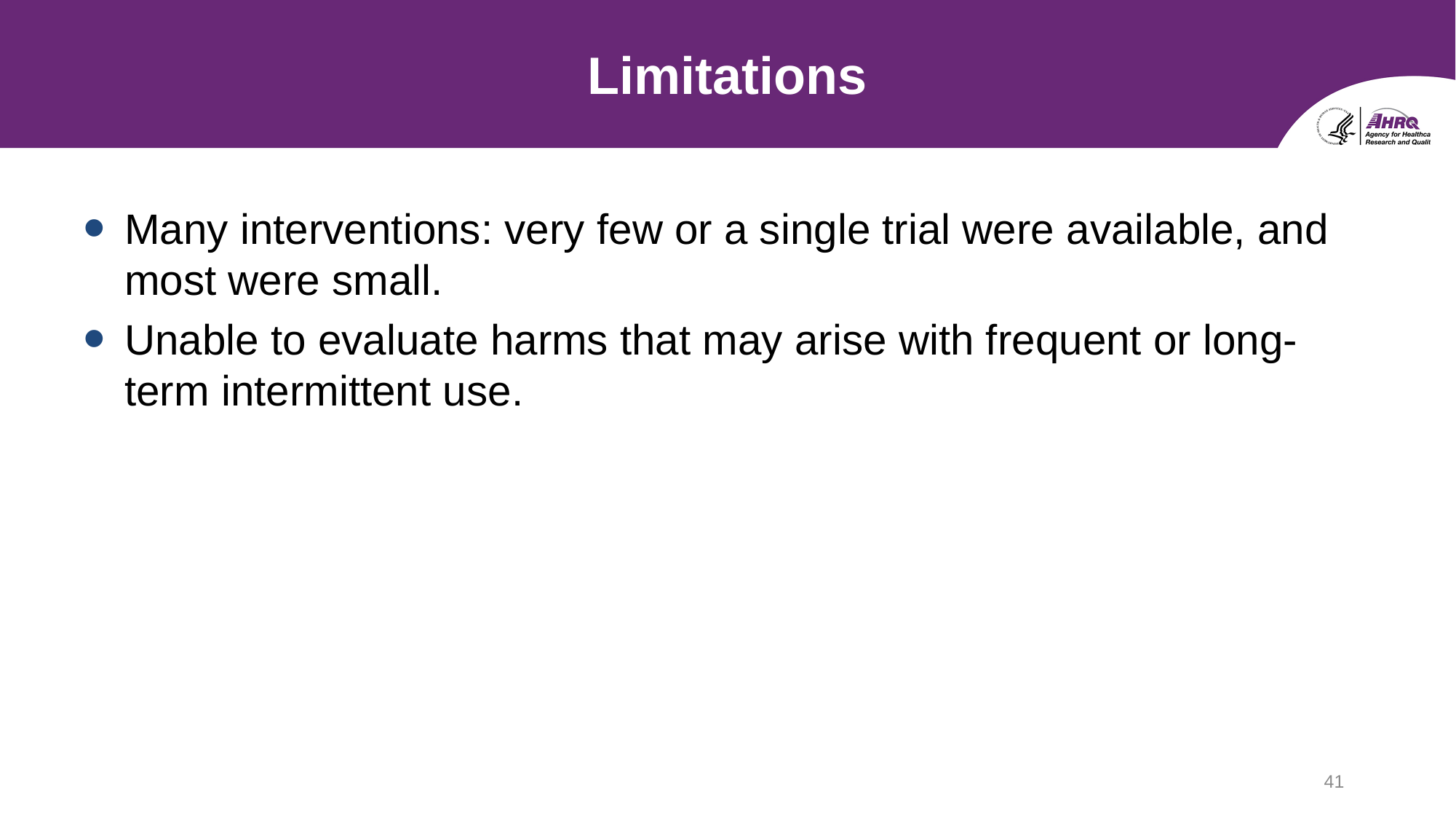

# Limitations
Many interventions: very few or a single trial were available, and most were small.
Unable to evaluate harms that may arise with frequent or long-term intermittent use.

41